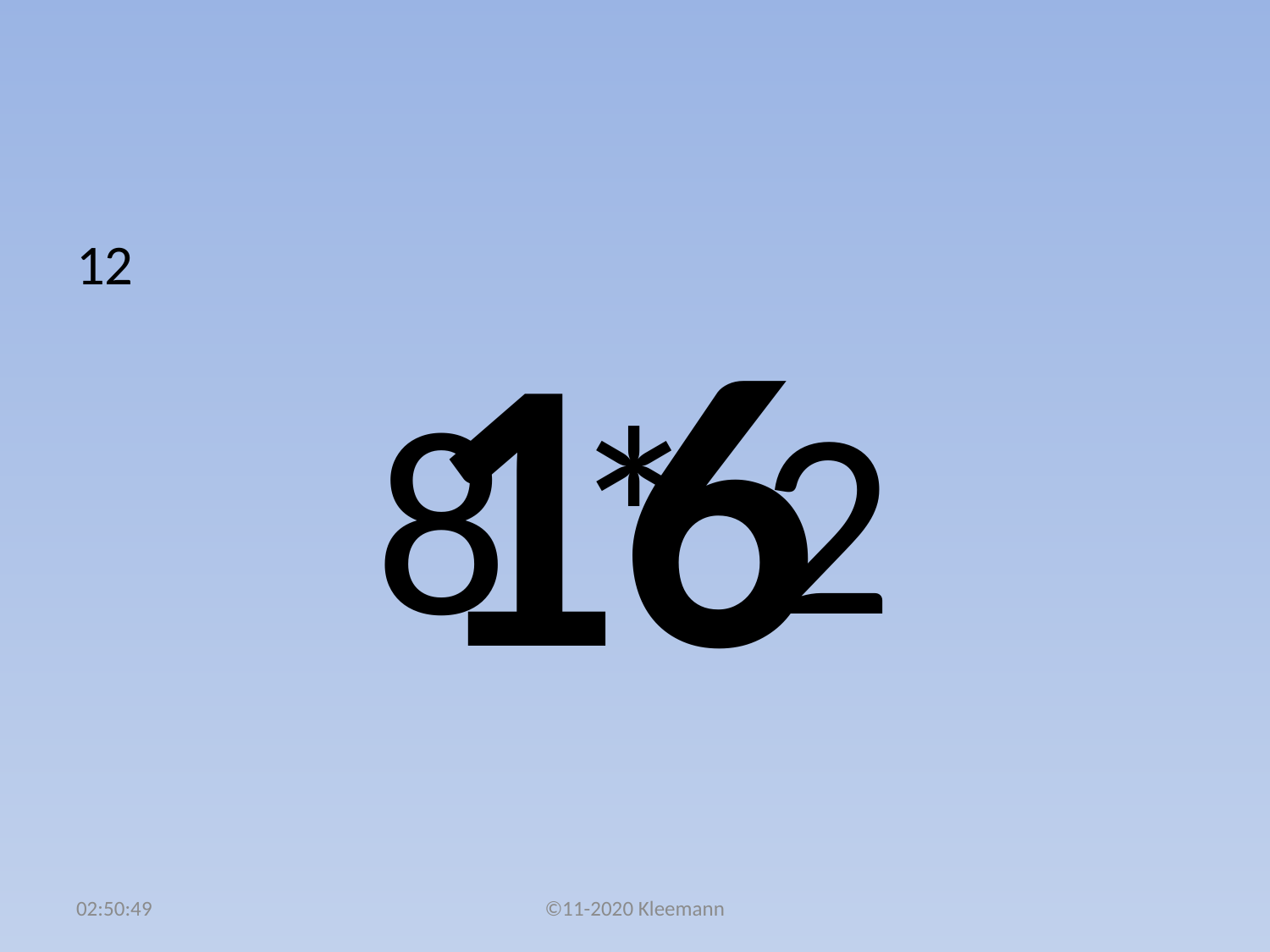

#
12
8 * 2
16
02:50:49
©11-2020 Kleemann